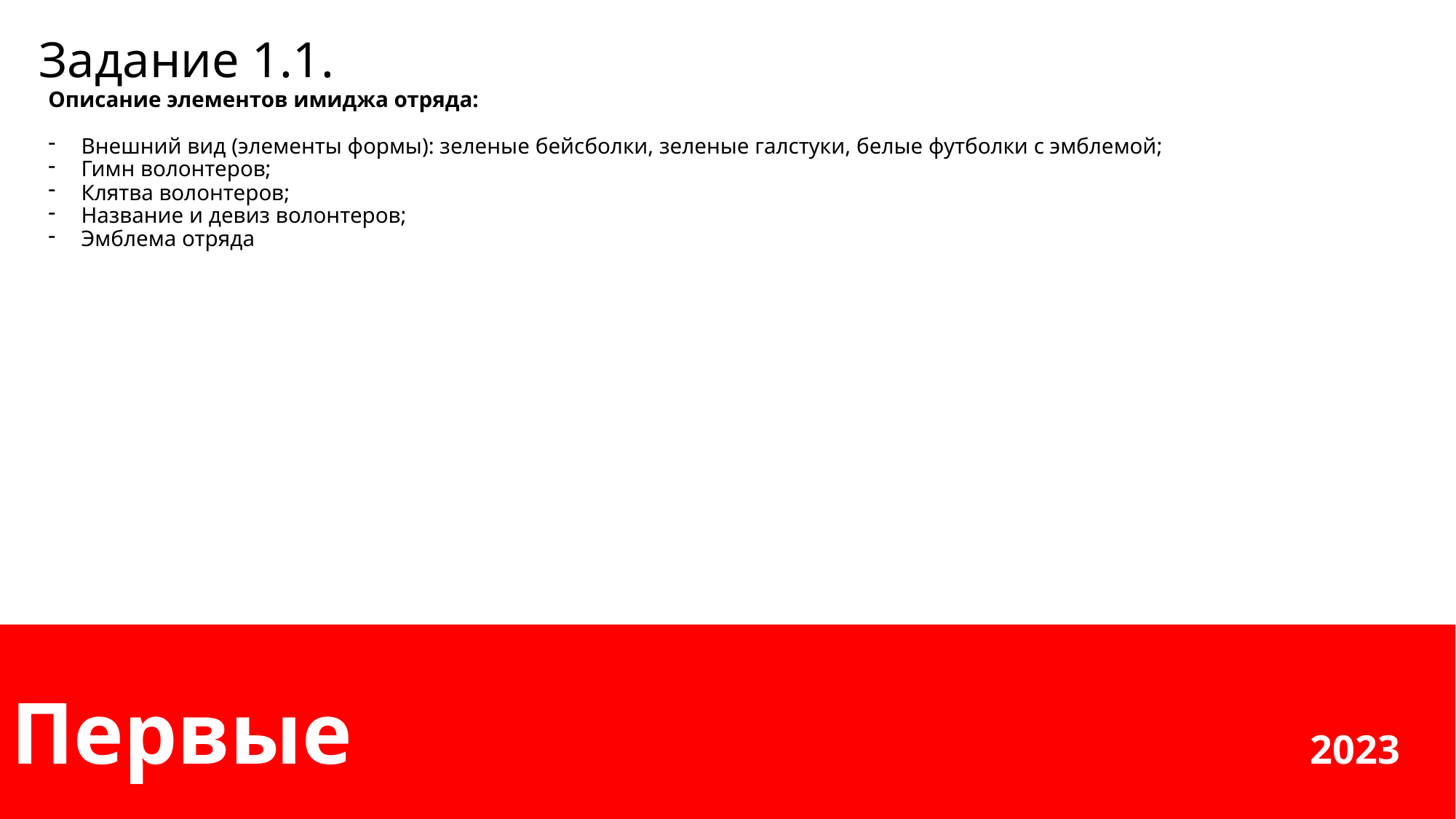

# Задание 1.1.
Описание элементов имиджа отряда:

Внешний вид (элементы формы): зеленые бейсболки, зеленые галстуки, белые футболки с эмблемой;
Гимн волонтеров;
Клятва волонтеров;
Название и девиз волонтеров;
Эмблема отряда

Первые                                                                                              2023